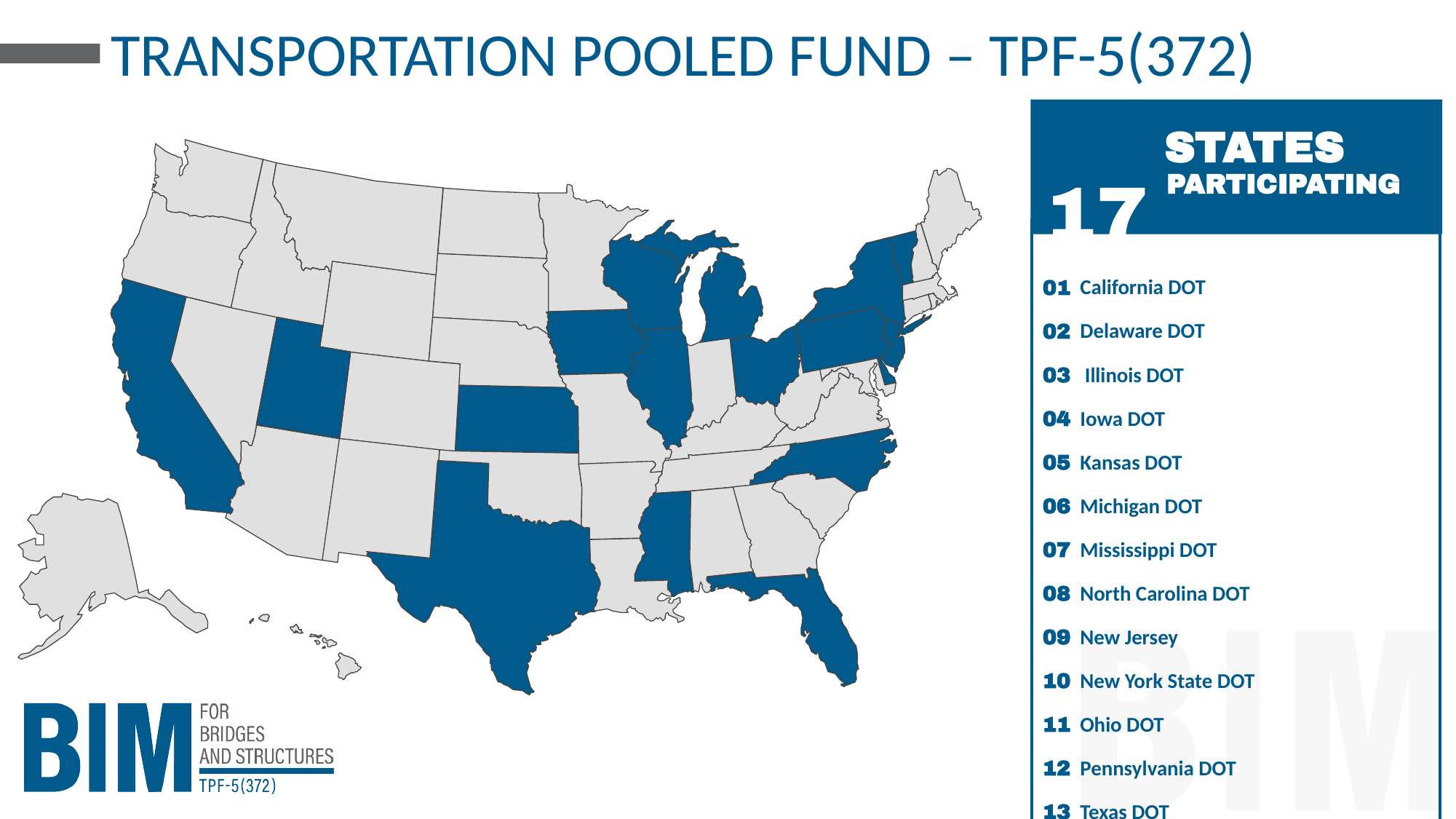

# TRANSPORTATION POOLED FUND – TPF-5(372)

STATES
17
PARTICIPATING
01  California DOT
02  Delaware DOT
03  Illinois DOT
04  Iowa DOT
05  Kansas DOT
06  Michigan DOT
07  Mississippi DOT
08  North Carolina DOT
09  New Jersey
10  New York State DOT
11  Ohio DOT
12  Pennsylvania DOT
13  Texas DOT
14  Utah DOT
15  Wisconsin DOT
16  Florida DOT
17  Vermont VTRANS
 +   FHWA
 +   Roger Grant (NIBS)